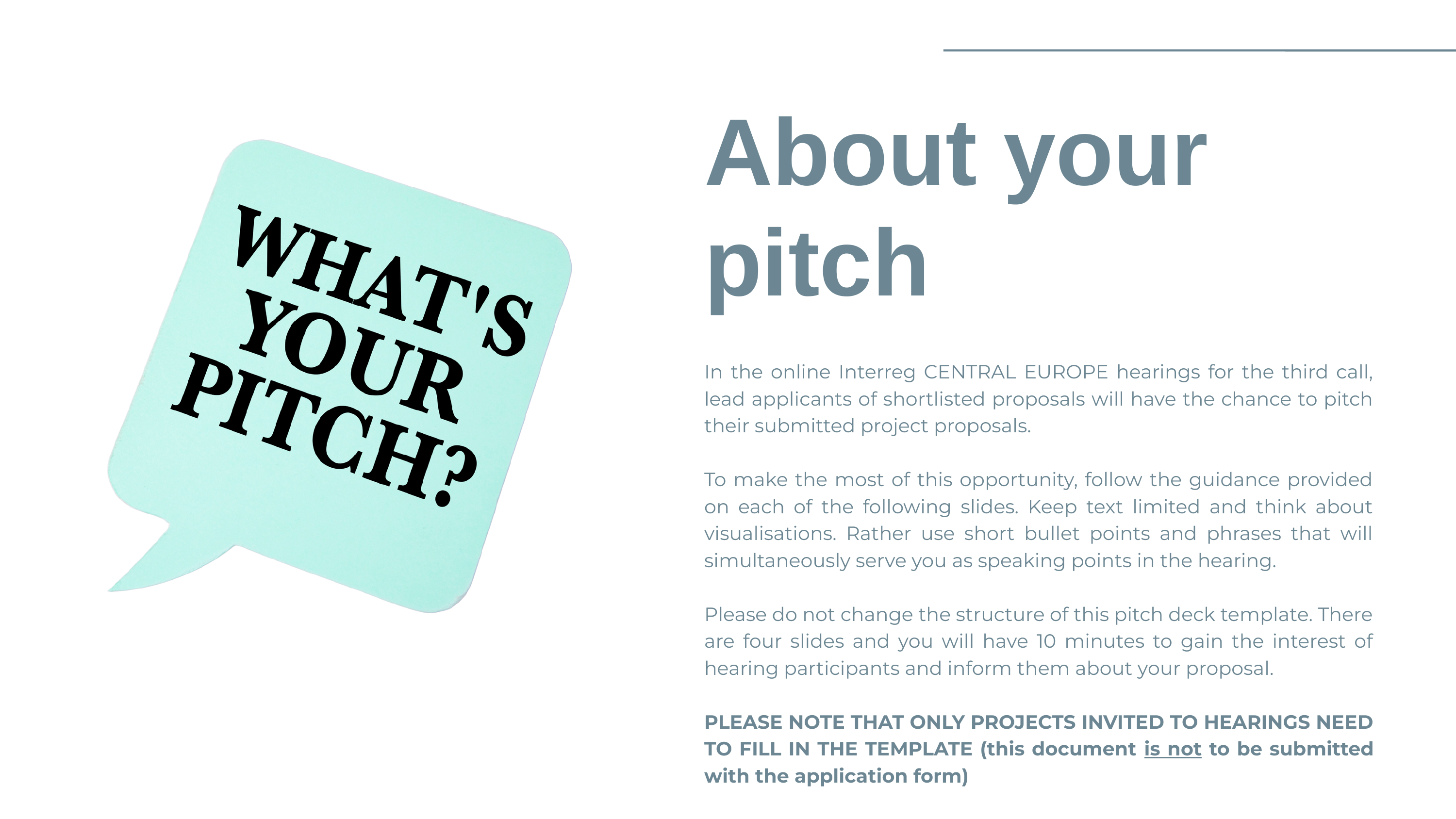

About your pitch

In the online Interreg CENTRAL EUROPE hearings for the third call, lead applicants of shortlisted proposals will have the chance to pitch their submitted project proposals.

To make the most of this opportunity, follow the guidance provided on each of the following slides. Keep text limited and think about visualisations. Rather use short bullet points and phrases that will simultaneously serve you as speaking points in the hearing.

Please do not change the structure of this pitch deck template. There are four slides and you will have 10 minutes to gain the interest of hearing participants and inform them about your proposal.

PLEASE NOTE THAT ONLY PROJECTS INVITED TO HEARINGS NEED TO FILL IN THE TEMPLATE (this document is not to be submitted with the application form)